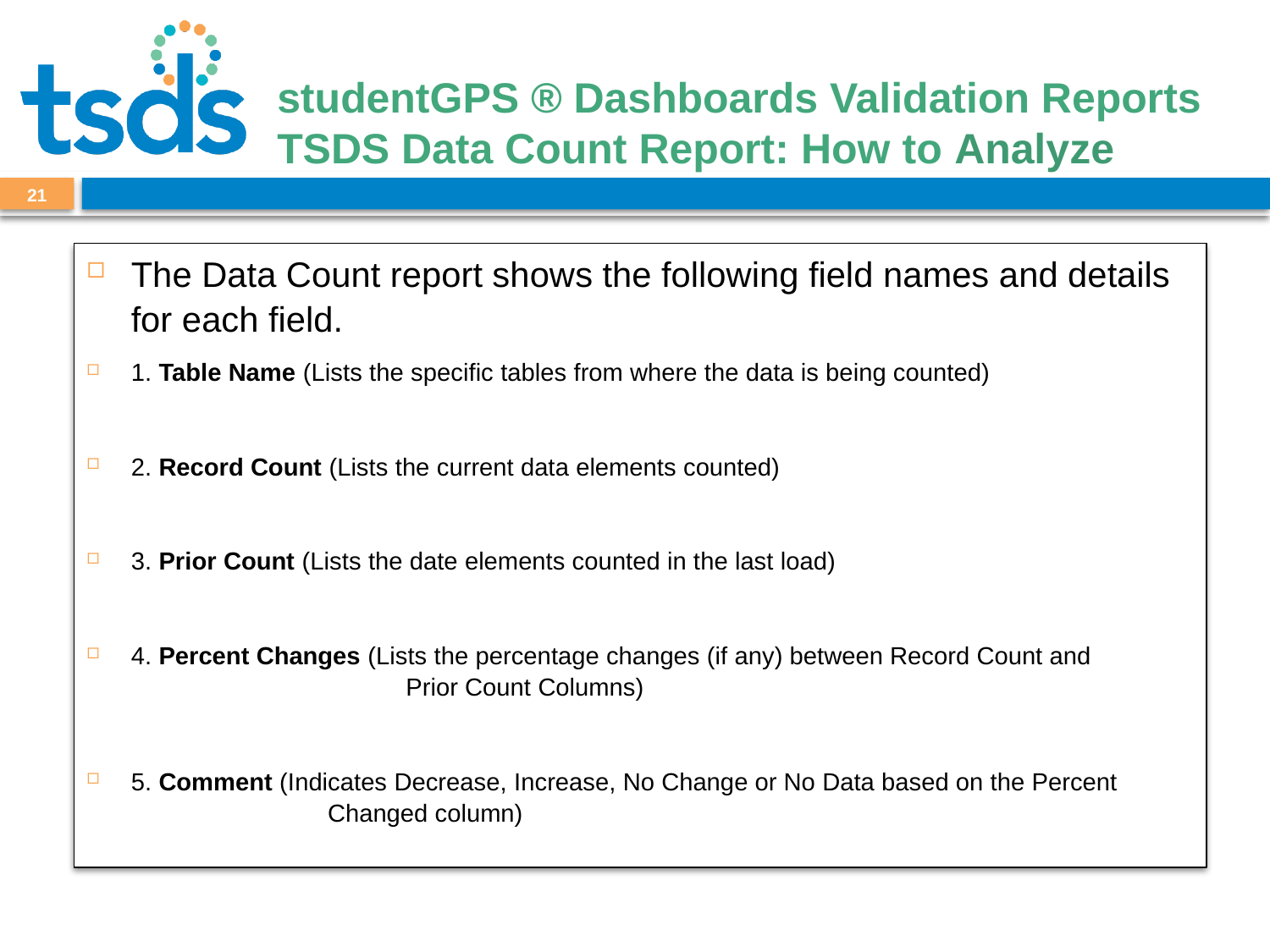

# studentGPS ® Dashboards Validation Reports TSDS Data Count Report: How to Analyze
21
The Data Count report shows the following field names and details for each field.
1. Table Name (Lists the specific tables from where the data is being counted)

2. Record Count (Lists the current data elements counted)

3. Prior Count (Lists the date elements counted in the last load)

4. Percent Changes (Lists the percentage changes (if any) between Record Count and 			   Prior Count Columns)

5. Comment (Indicates Decrease, Increase, No Change or No Data based on the Percent     	          Changed column)